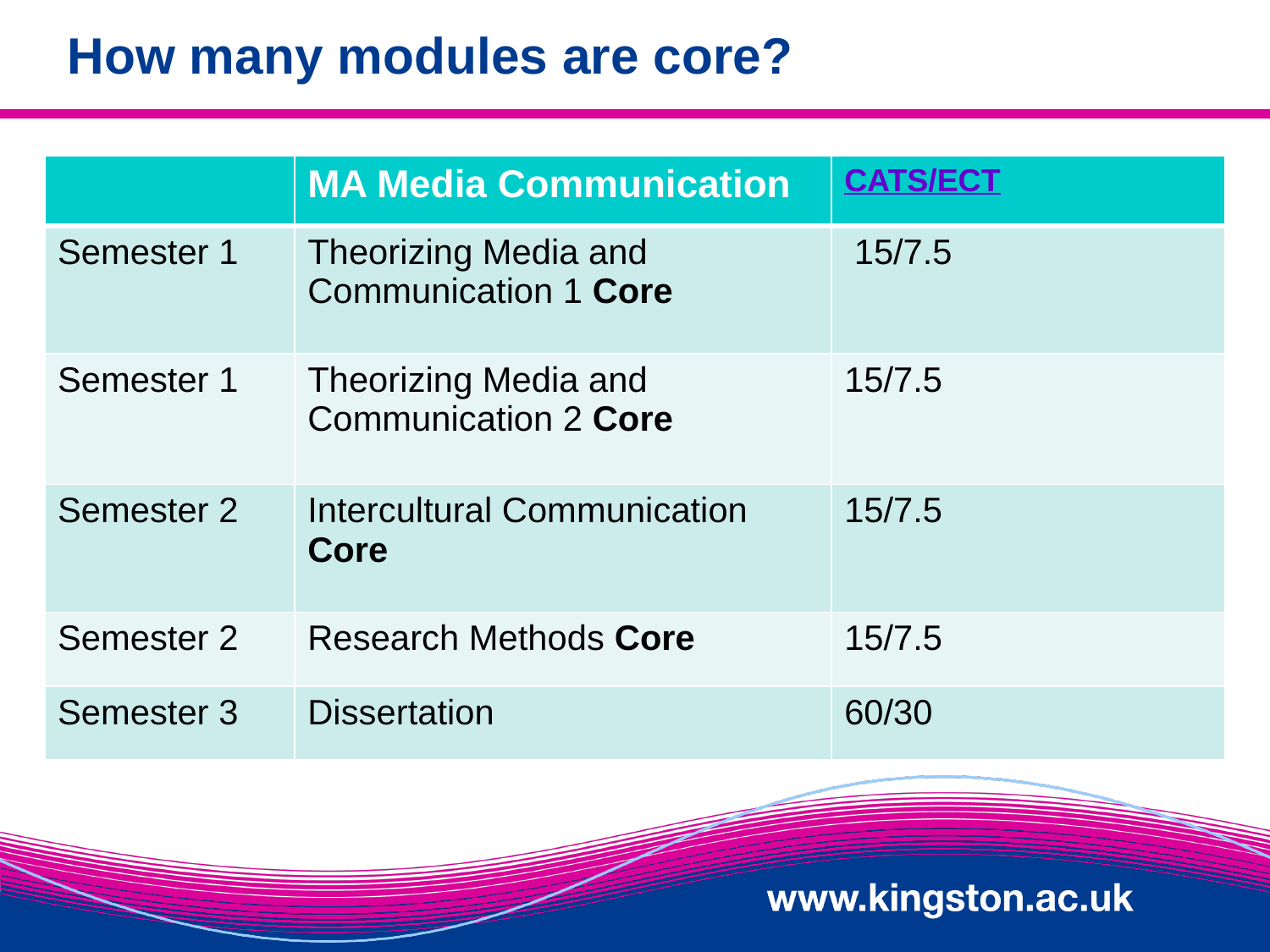

# How many modules are core?

|  | MA Media Communication | CATS/ECT |
| --- | --- | --- |
| Semester 1 | Theorizing Media and Communication 1 Core | 15/7.5 |
| Semester 1 | Theorizing Media and Communication 2 Core | 15/7.5 |
| Semester 2 | Intercultural Communication Core | 15/7.5 |
| Semester 2 | Research Methods Core | 15/7.5 |
| Semester 3 | Dissertation | 60/30 |